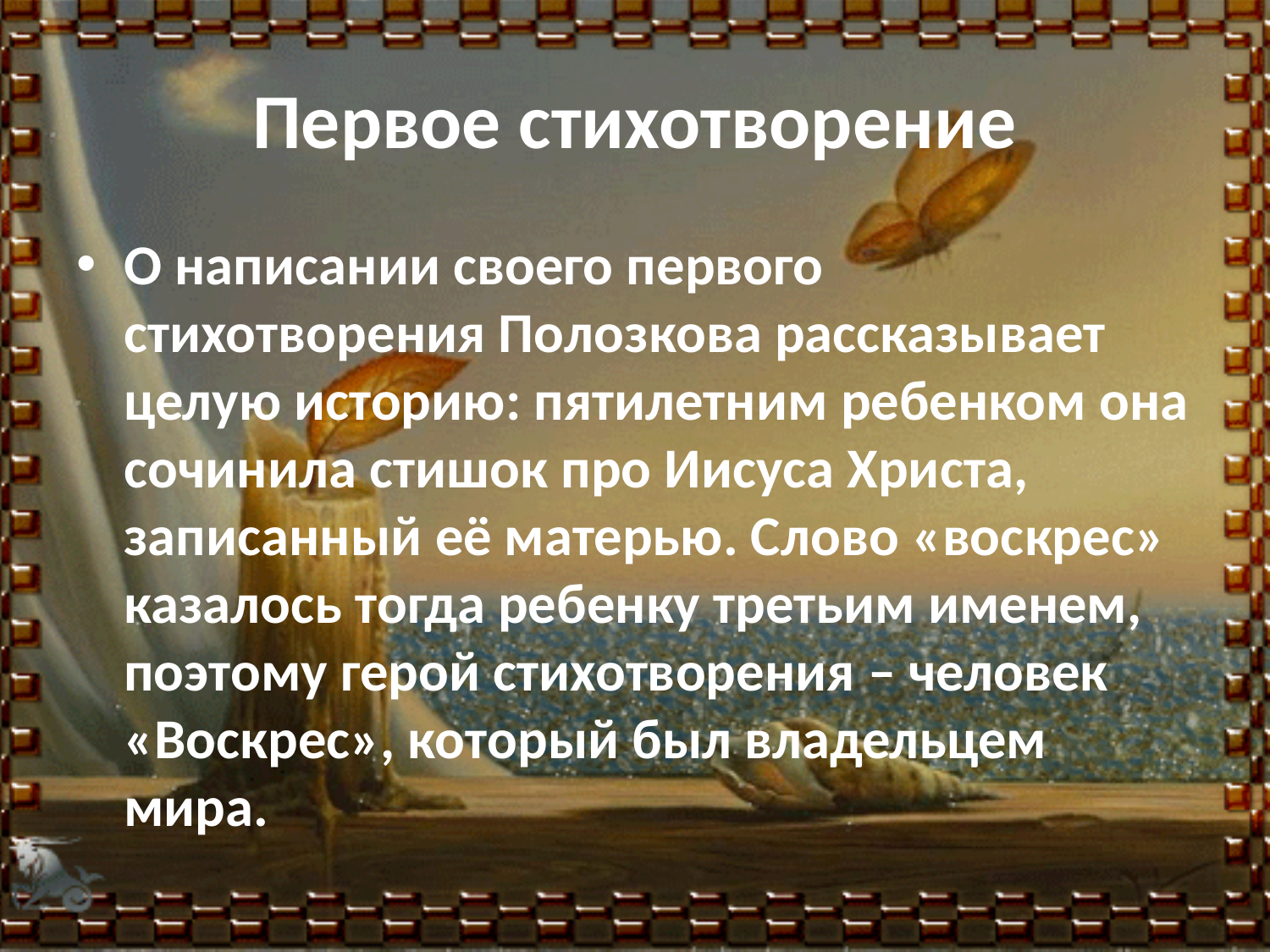

# Первое стихотворение
О написании своего первого стихотворения Полозкова рассказывает целую историю: пятилетним ребенком она сочинила стишок про Иисуса Христа, записанный её матерью. Слово «воскрес» казалось тогда ребенку третьим именем, поэтому герой стихотворения – человек «Воскрес», который был владельцем мира.